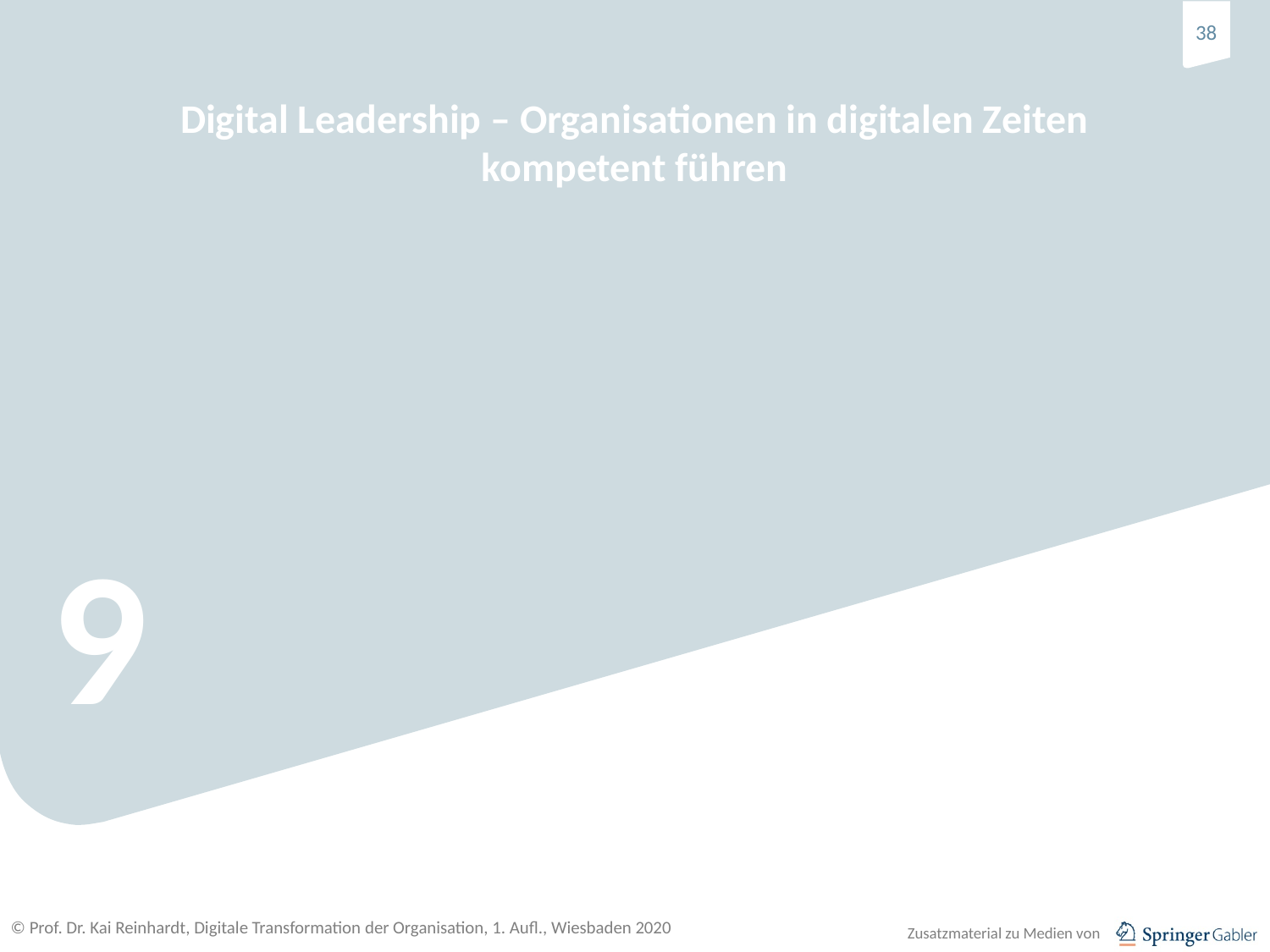

Digital Leadership – Organisationen in digitalen Zeiten kompetent führen
9
© Prof. Dr. Kai Reinhardt, Digitale Transformation der Organisation, 1. Aufl., Wiesbaden 2020